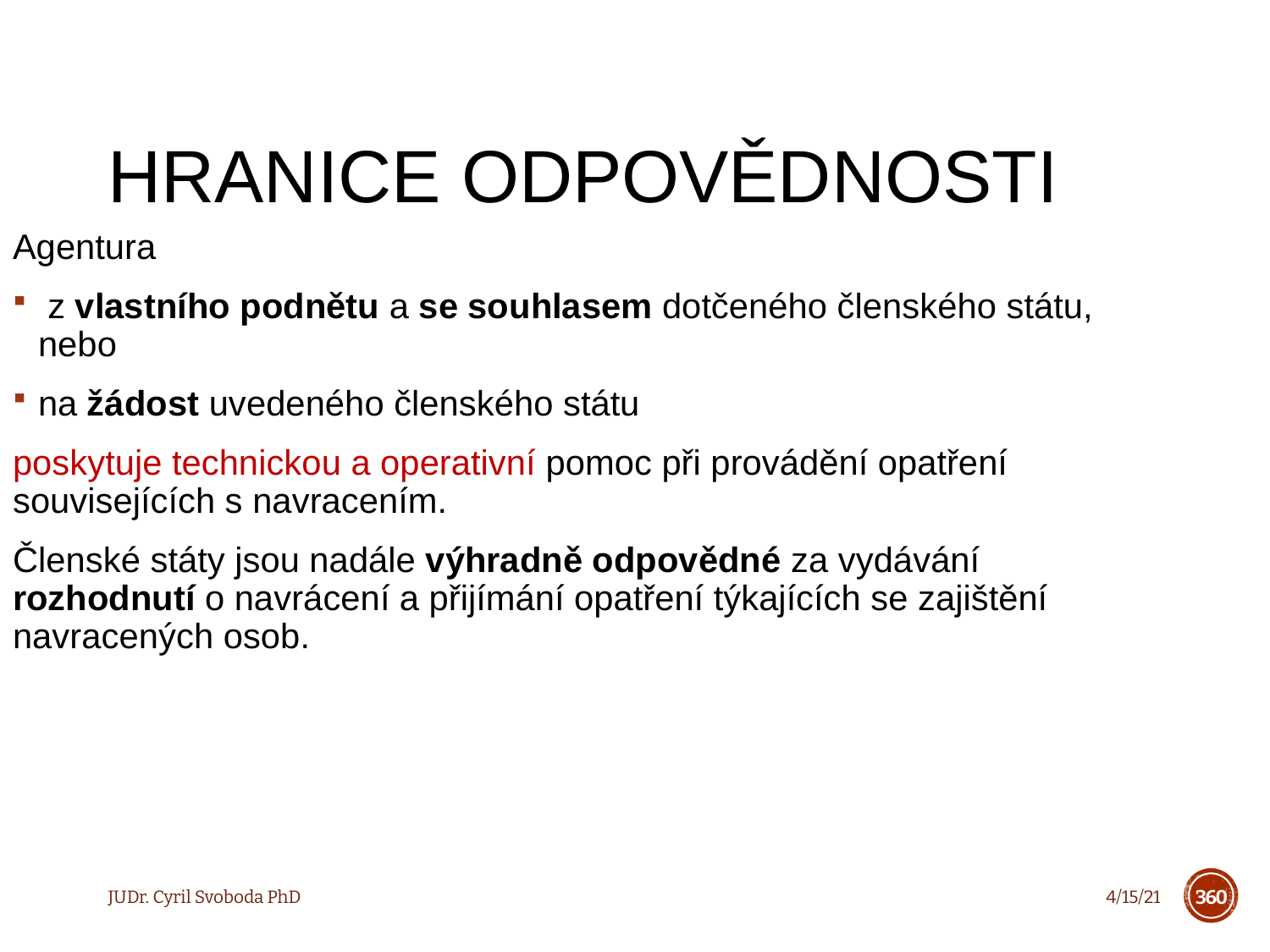

# Hranice odpovědnosti
Agentura
 z vlastního podnětu a se souhlasem dotčeného členského státu, nebo
na žádost uvedeného členského státu
poskytuje technickou a operativní pomoc při provádění opatření souvisejících s navracením.
Členské státy jsou nadále výhradně odpovědné za vydávání rozhodnutí o navrácení a přijímání opatření týkajících se zajištění navracených osob.
JUDr. Cyril Svoboda PhD
4/15/21
360